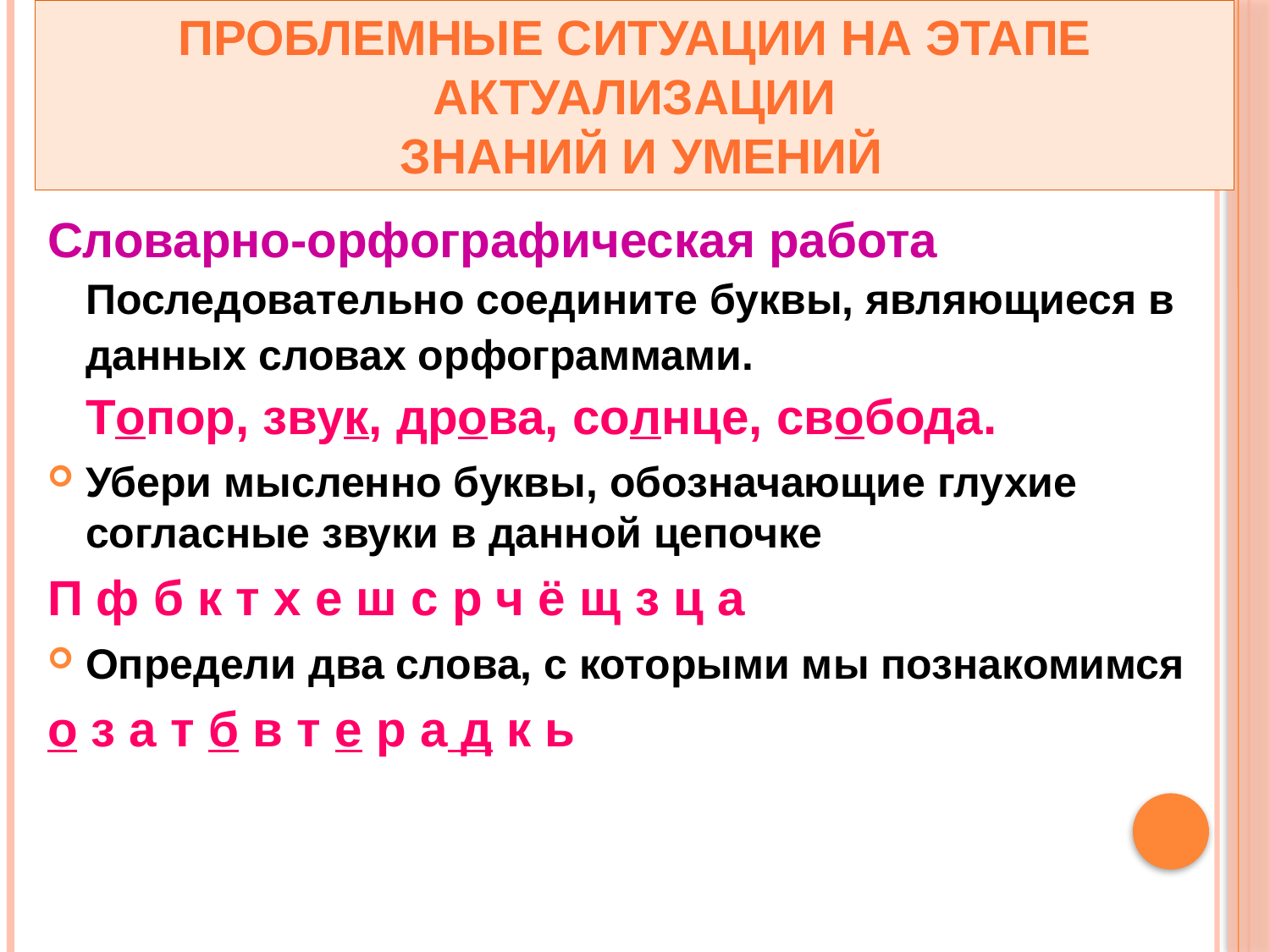

Проблемные ситуации на этапе актуализации
 знаний и умений
Словарно-орфографическая работа
Последовательно соедините буквы, являющиеся в данных словах орфограммами.
Топор, звук, дрова, солнце, свобода.
Убери мысленно буквы, обозначающие глухие согласные звуки в данной цепочке
П ф б к т х е ш с р ч ё щ з ц а
Определи два слова, с которыми мы познакомимся
о з а т б в т е р а д к ь